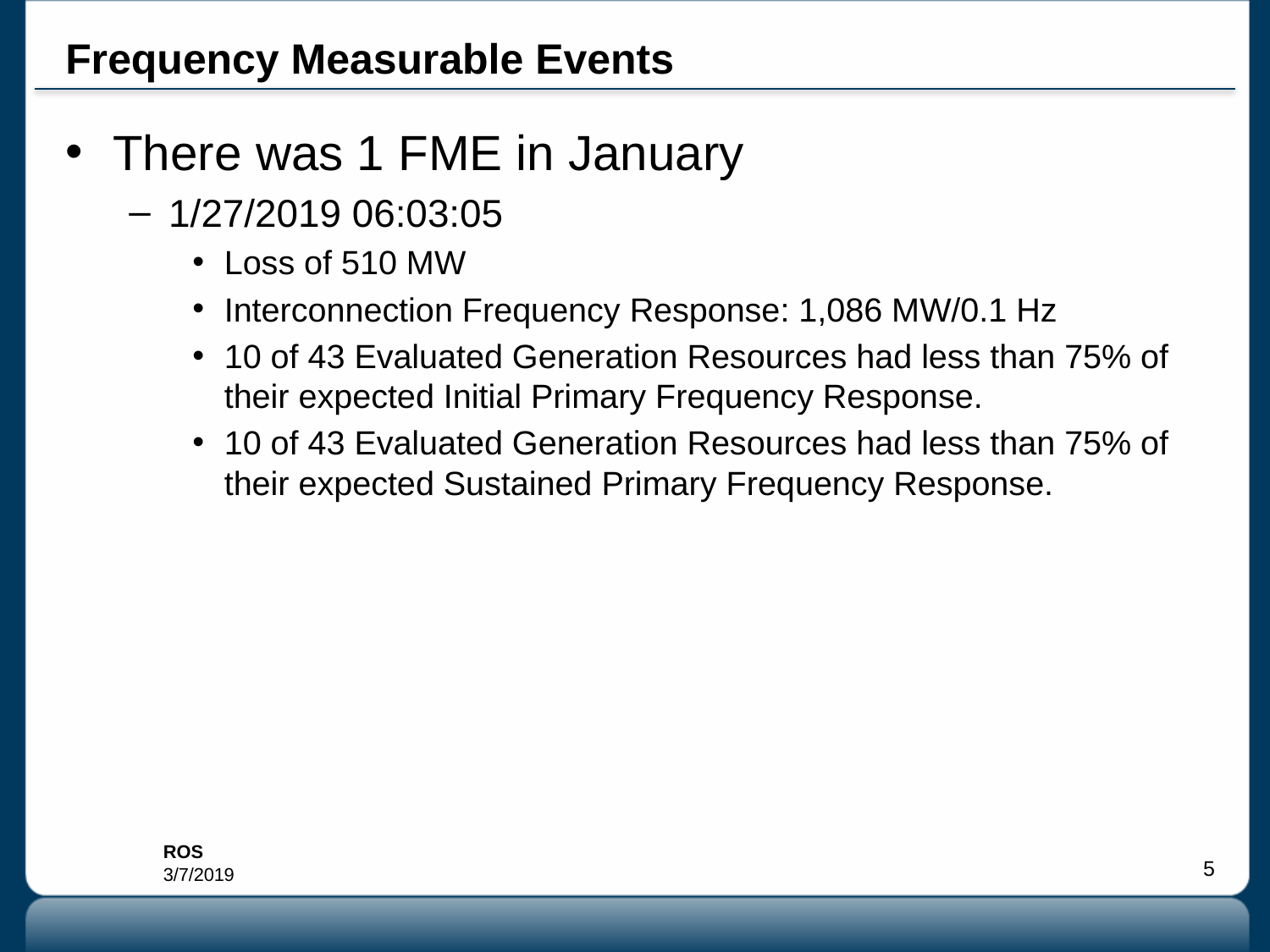

# Frequency Measurable Events
There was 1 FME in January
1/27/2019 06:03:05
Loss of 510 MW
Interconnection Frequency Response: 1,086 MW/0.1 Hz
10 of 43 Evaluated Generation Resources had less than 75% of their expected Initial Primary Frequency Response.
10 of 43 Evaluated Generation Resources had less than 75% of their expected Sustained Primary Frequency Response.